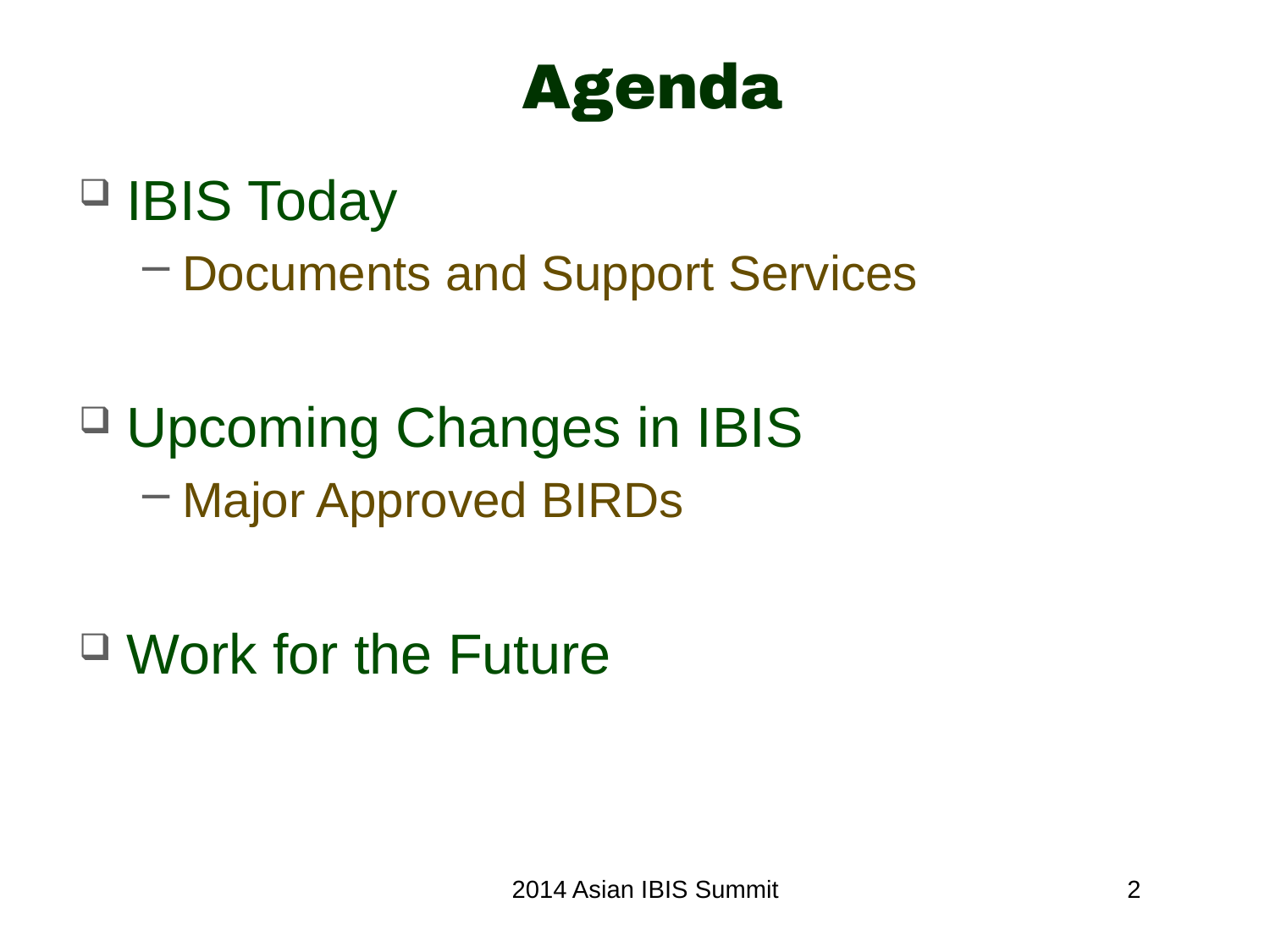

# Agenda
IBIS Today
Documents and Support Services

Upcoming Changes in IBIS
Major Approved BIRDs

Work for the Future

2014 Asian IBIS Summit

2